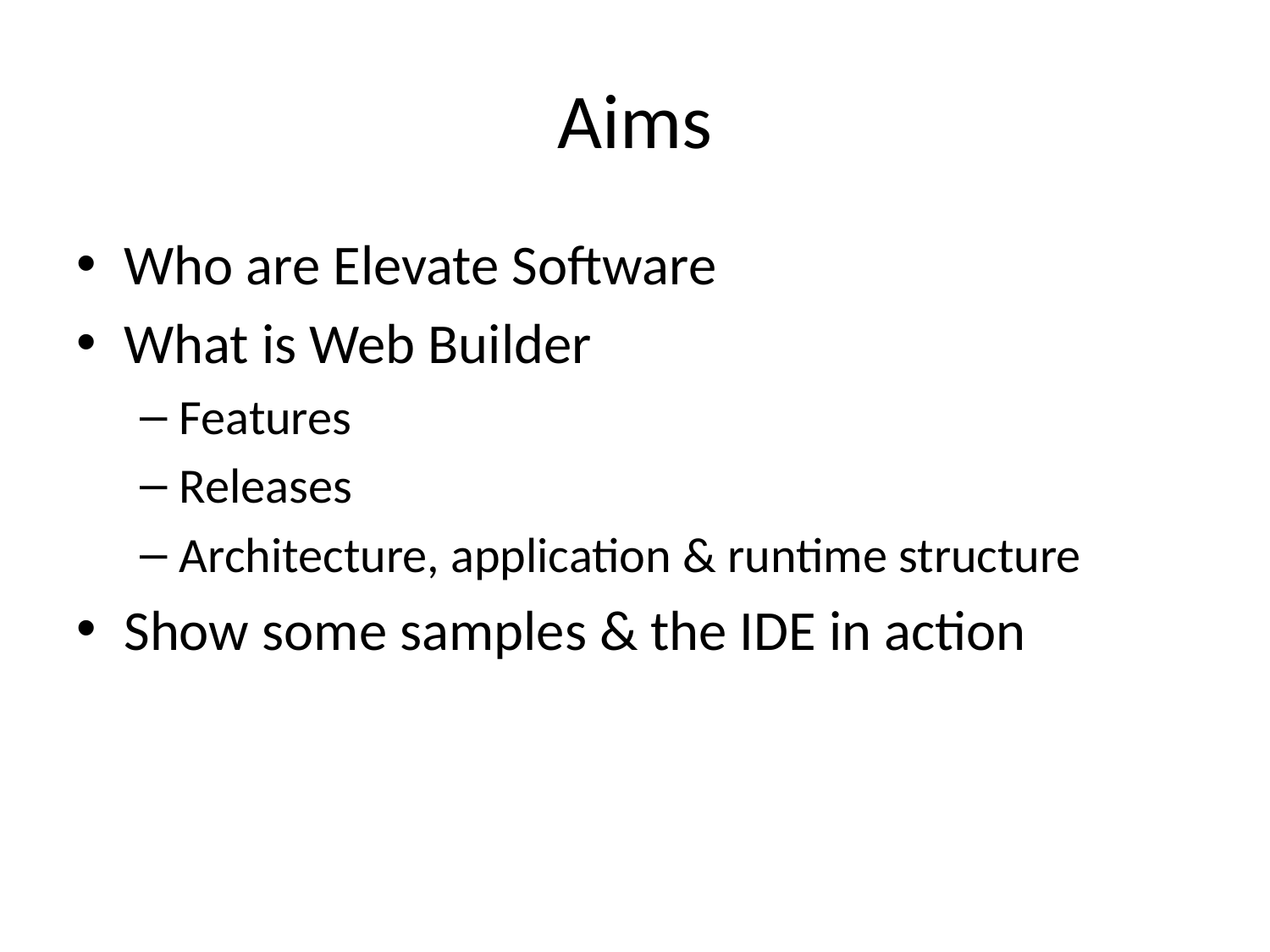

# Aims
Who are Elevate Software
What is Web Builder
Features
Releases
Architecture, application & runtime structure
Show some samples & the IDE in action